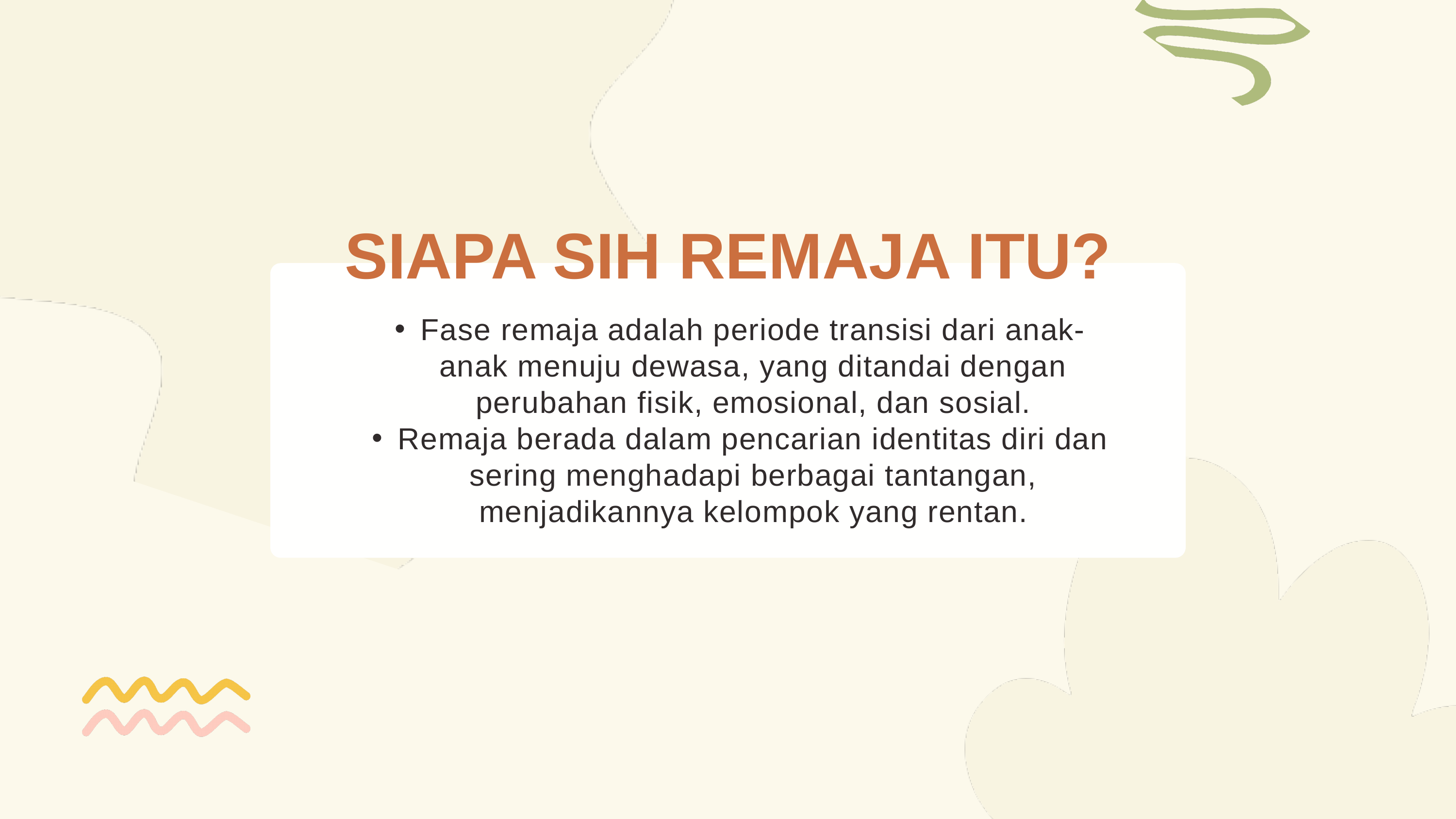

SIAPA SIH REMAJA ITU?

Fase remaja adalah periode transisi dari anak-anak menuju dewasa, yang ditandai dengan perubahan fisik, emosional, dan sosial.
Remaja berada dalam pencarian identitas diri dan sering menghadapi berbagai tantangan, menjadikannya kelompok yang rentan.